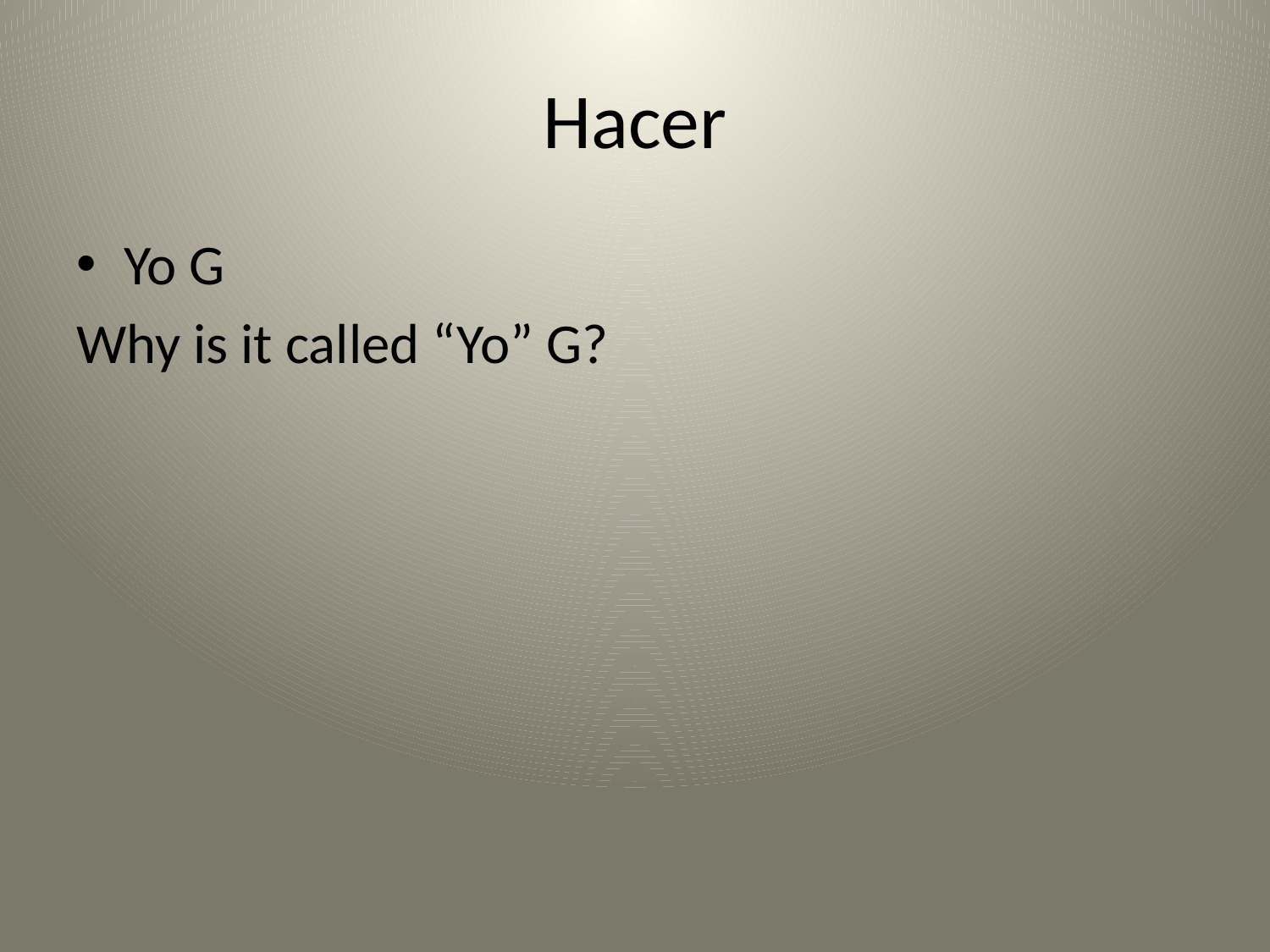

# Hacer
Yo G
Why is it called “Yo” G?